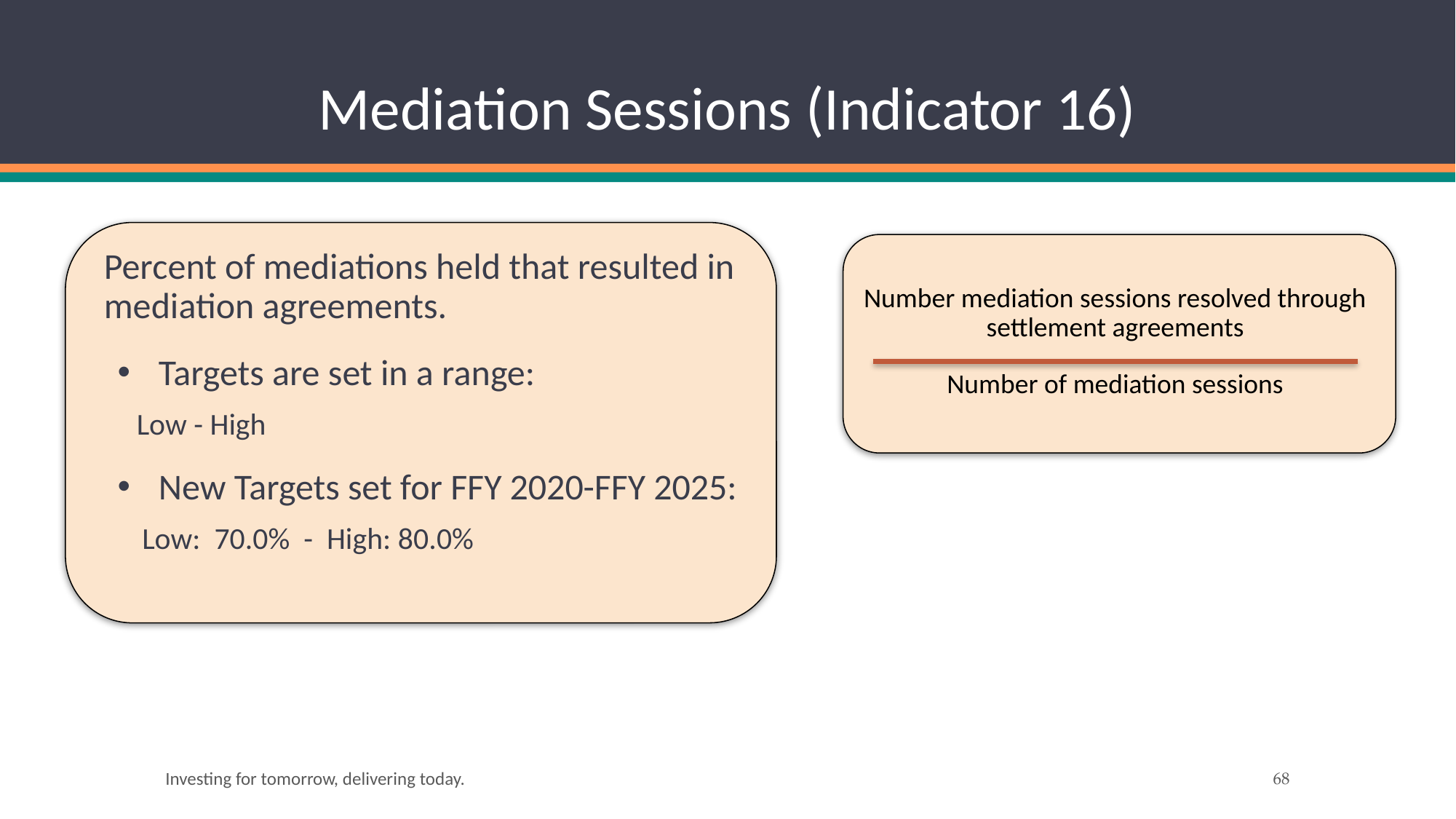

# Mediation Sessions (Indicator 16)

Number mediation sessions resolved through settlement agreements
Number of mediation sessions

Percent of mediations held that resulted in mediation agreements.
Targets are set in a range:
Low - High
New Targets set for FFY 2020-FFY 2025:
Low:  70.0%  -  High: 80.0%

Investing for tomorrow, delivering today.
68